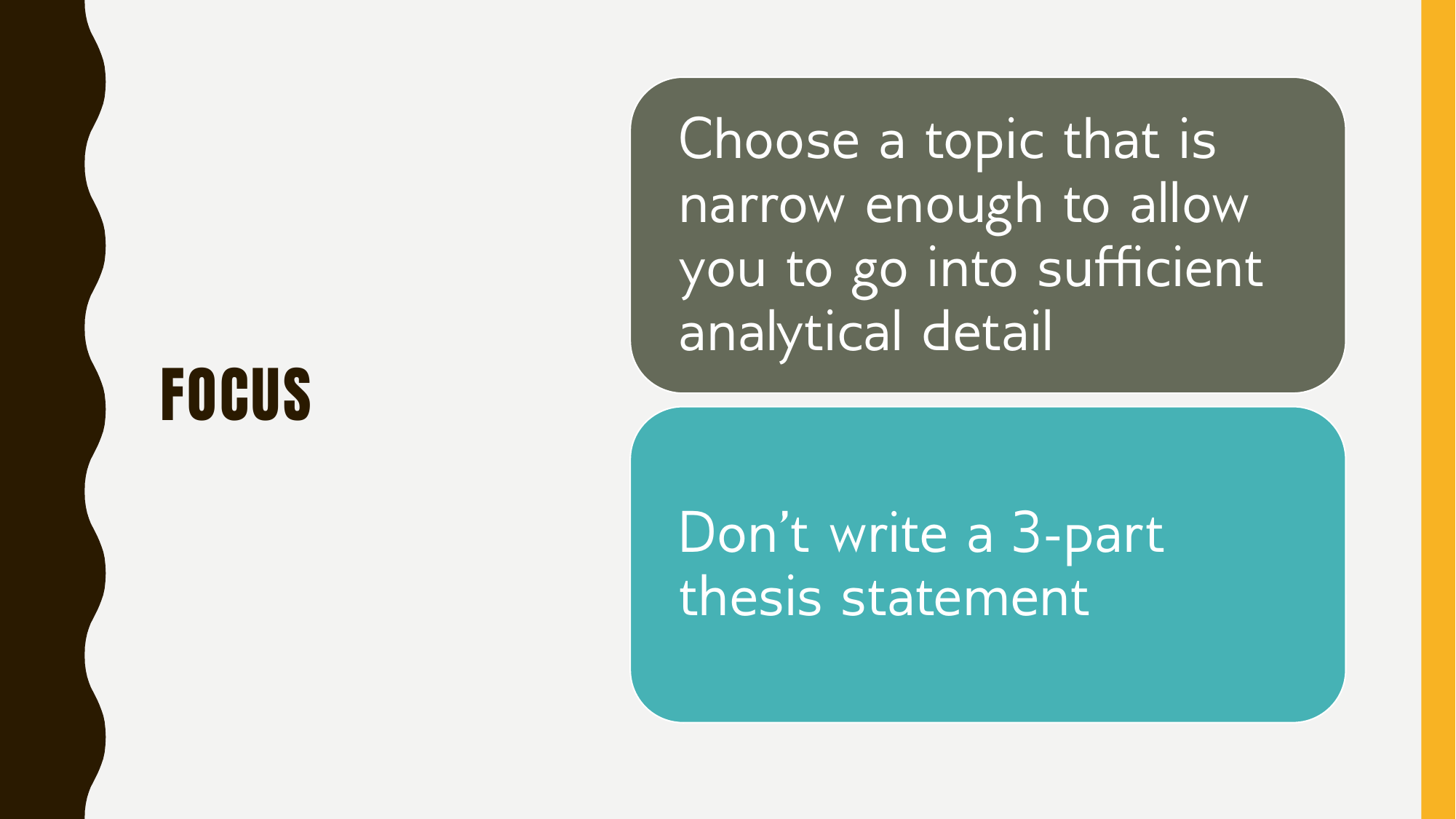

Choose a topic that is narrow enough to allow you to go into sufficient analytical detail
Don’t write a 3-part thesis statement
# focus